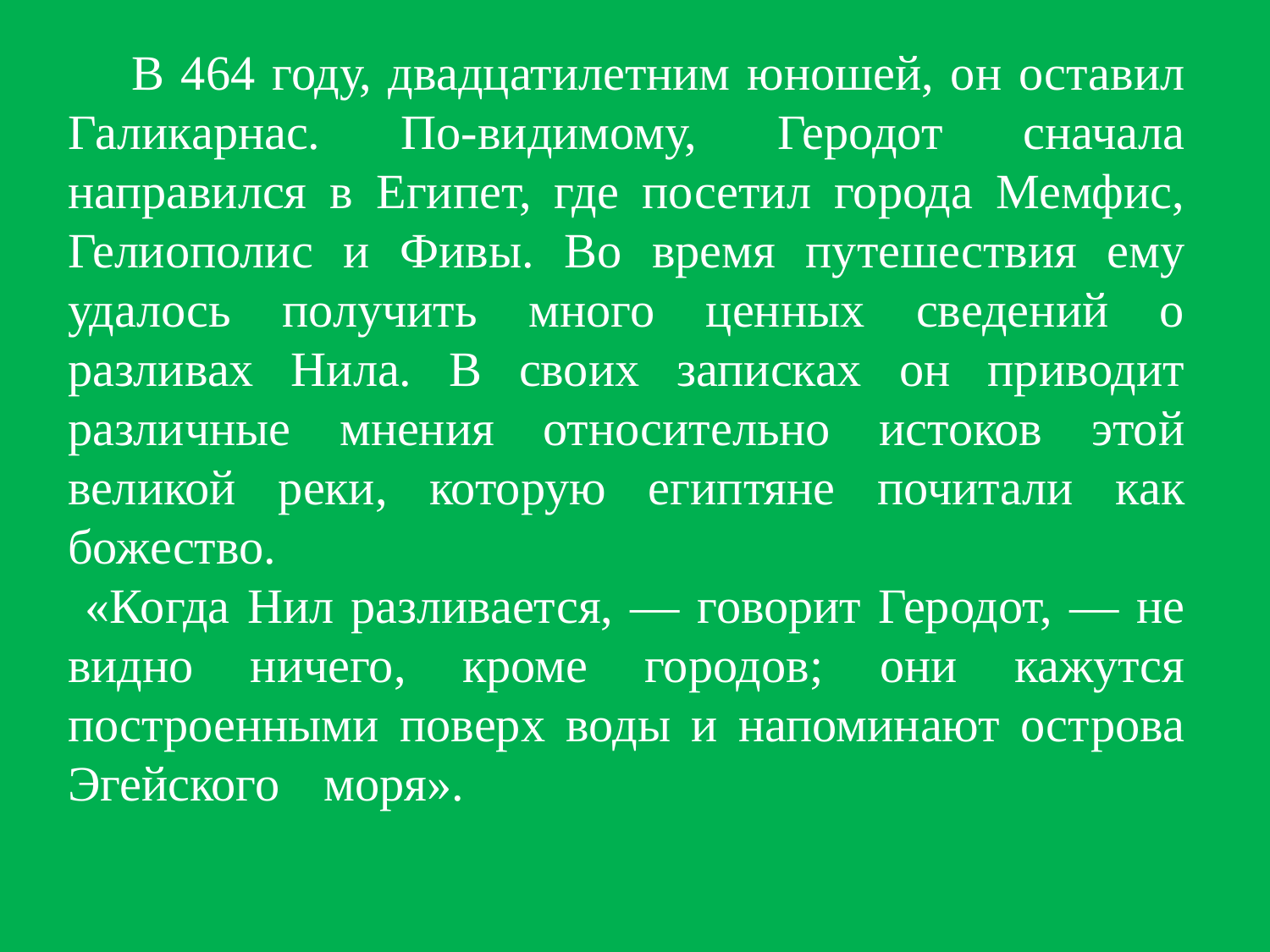

# В 464 году, двадцатилетним юношей, он оставил Галикарнас. По-видимому, Геродот сначала направился в Египет, где посетил города Мемфис, Гелиополис и Фивы. Во время путешествия ему удалось получить много ценных сведений о разливах Нила. В своих записках он приводит различные мнения относительно истоков этой великой реки, которую египтяне почитали как божество.  . «Когда Нил разливается, — говорит Геродот, — не видно ничего, кроме городов; они кажутся построенными поверх воды и напоминают острова Эгейского моря».                .